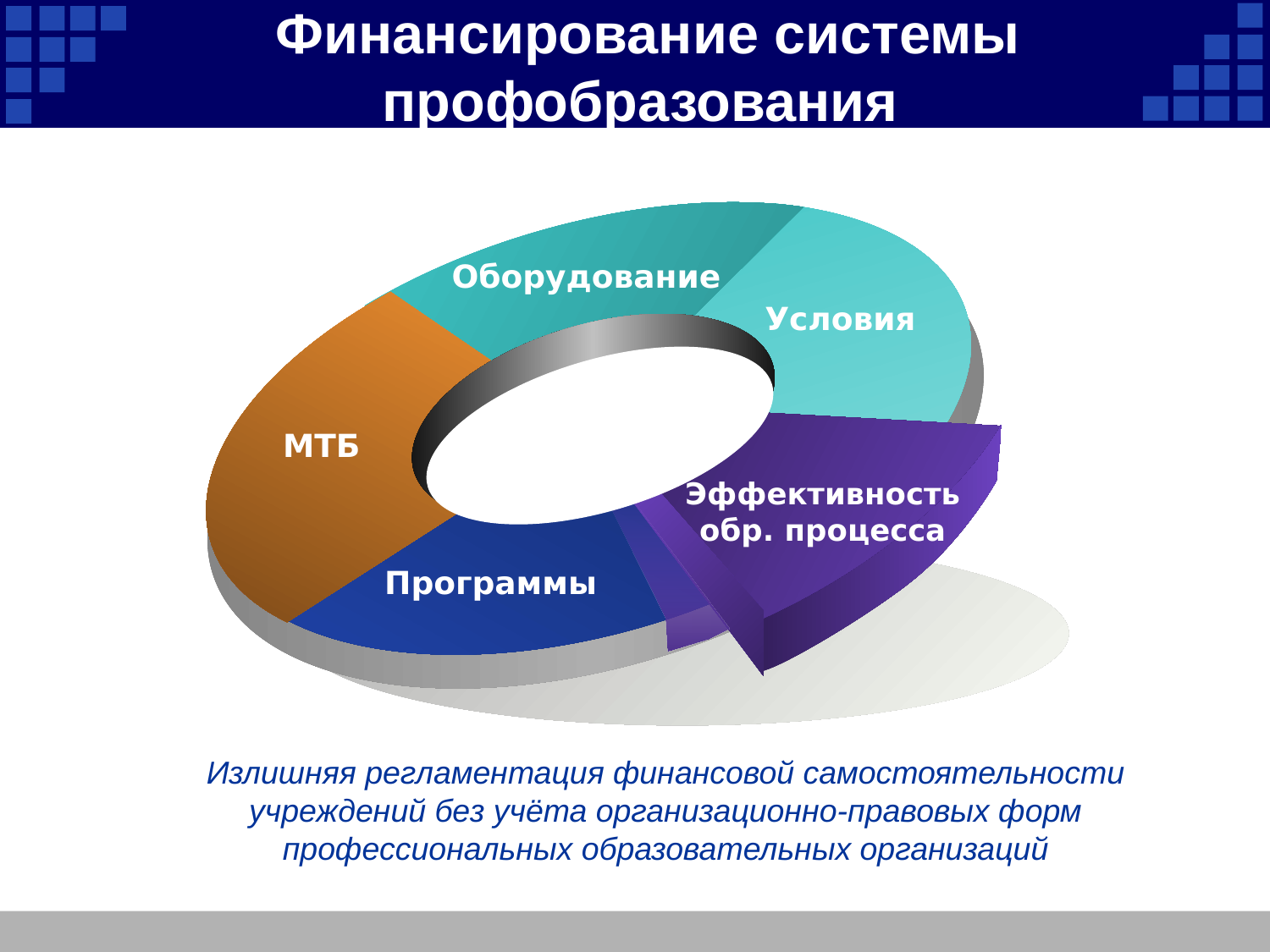

# Финансирование системы профобразования

Оборудование
Условия

МТБ

Эффективность
обр. процесса

Программы
Излишняя регламентация финансовой самостоятельности учреждений без учёта организационно-правовых форм профессиональных образовательных организаций